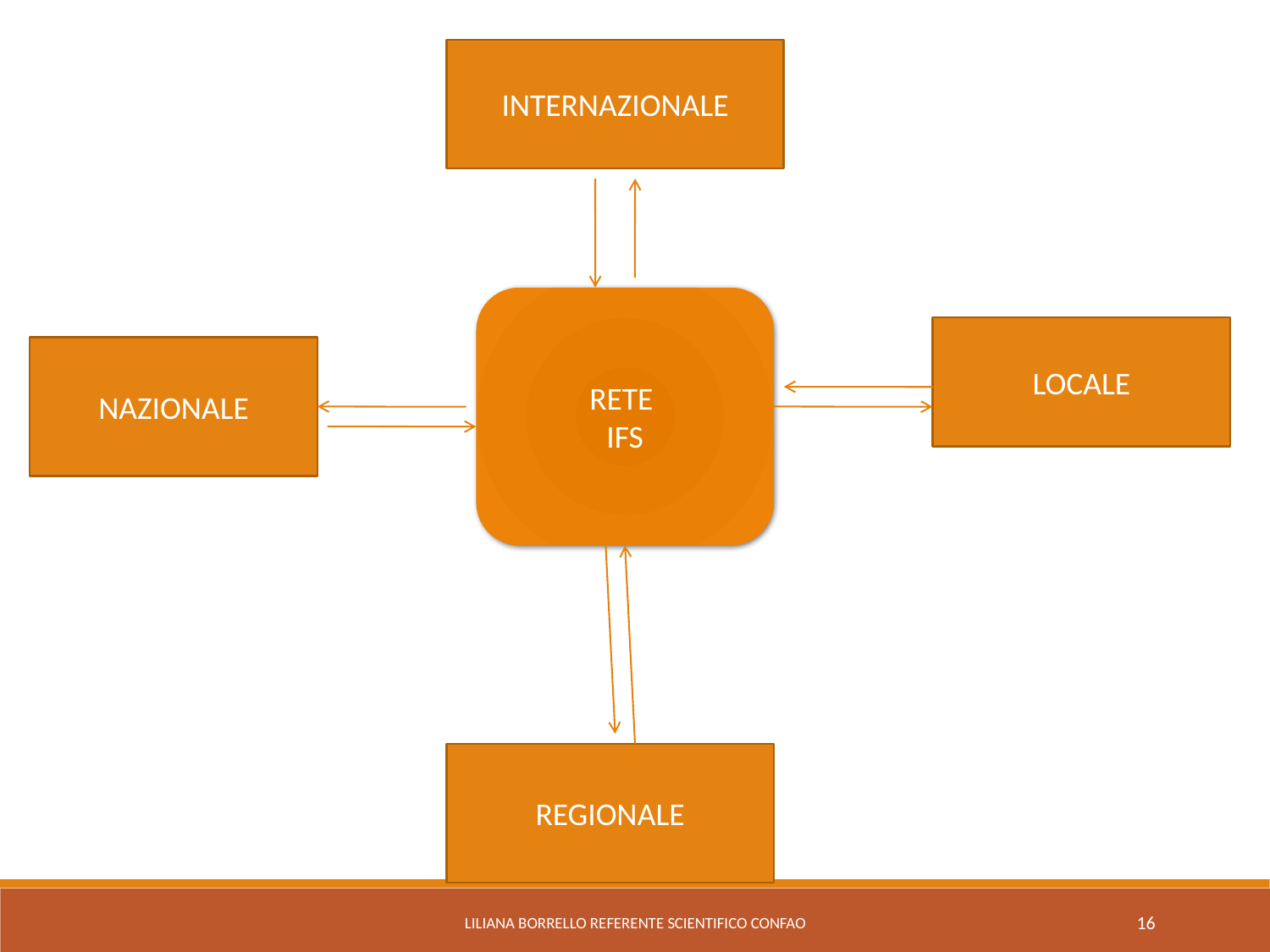

INTERNAZIONALE
RETE
IFS
LOCALE
NAZIONALE
REGIONALE
LILIANA BORRELLO referente scientifico Confao
16